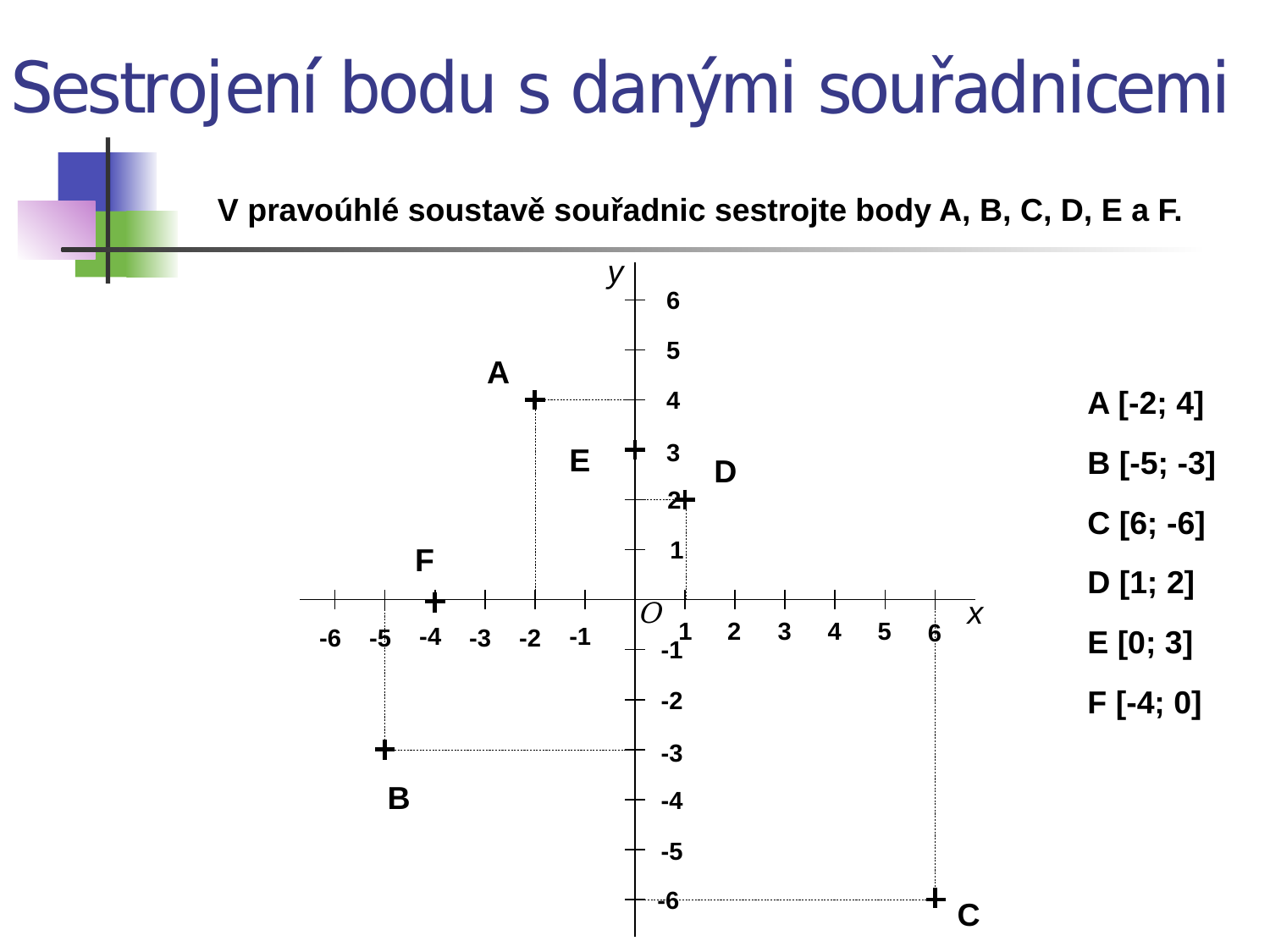

Sestrojení bodu s danými souřadnicemi
V pravoúhlé soustavě souřadnic sestrojte body A, B, C, D, E a F.
y
6
5
A
A [-2; 4]
4
3
E
B [-5; -3]
D
2
C [6; -6]
1
F
D [1; 2]
x
O
5
4
3
2
1
6
-4
-1
-6
-5
-3
-2
E [0; 3]
-1
F [-4; 0]
-2
-3
B
-4
-5
-6
C